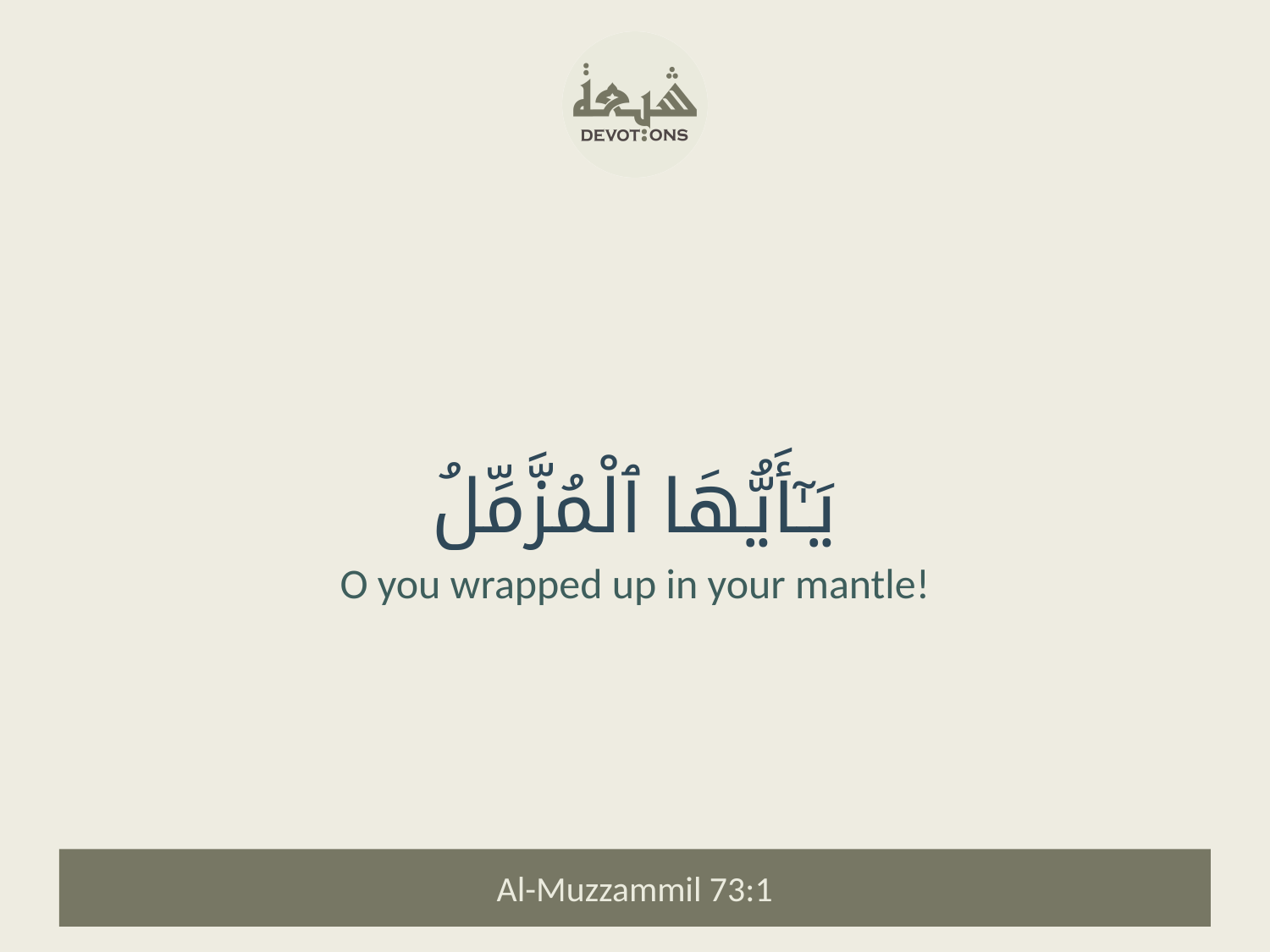

يَـٰٓأَيُّهَا ٱلْمُزَّمِّلُ
O you wrapped up in your mantle!
Al-Muzzammil 73:1